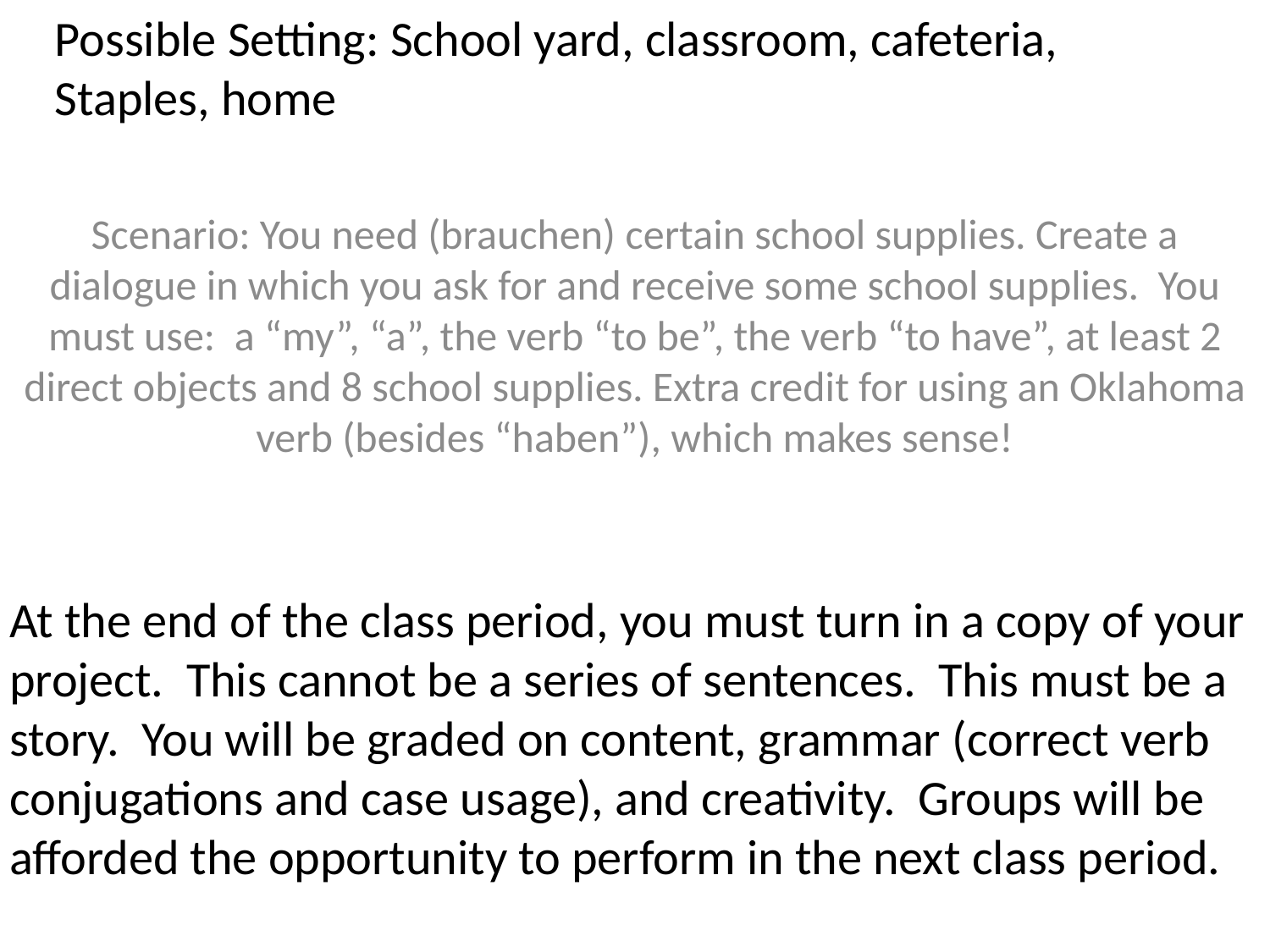

Possible Setting: School yard, classroom, cafeteria, Staples, home
Scenario: You need (brauchen) certain school supplies. Create a dialogue in which you ask for and receive some school supplies.  You must use:  a “my”, “a”, the verb “to be”, the verb “to have”, at least 2 direct objects and 8 school supplies. Extra credit for using an Oklahoma verb (besides “haben”), which makes sense!

At the end of the class period, you must turn in a copy of your project.  This cannot be a series of sentences.  This must be a story.  You will be graded on content, grammar (correct verb conjugations and case usage), and creativity.  Groups will be afforded the opportunity to perform in the next class period.